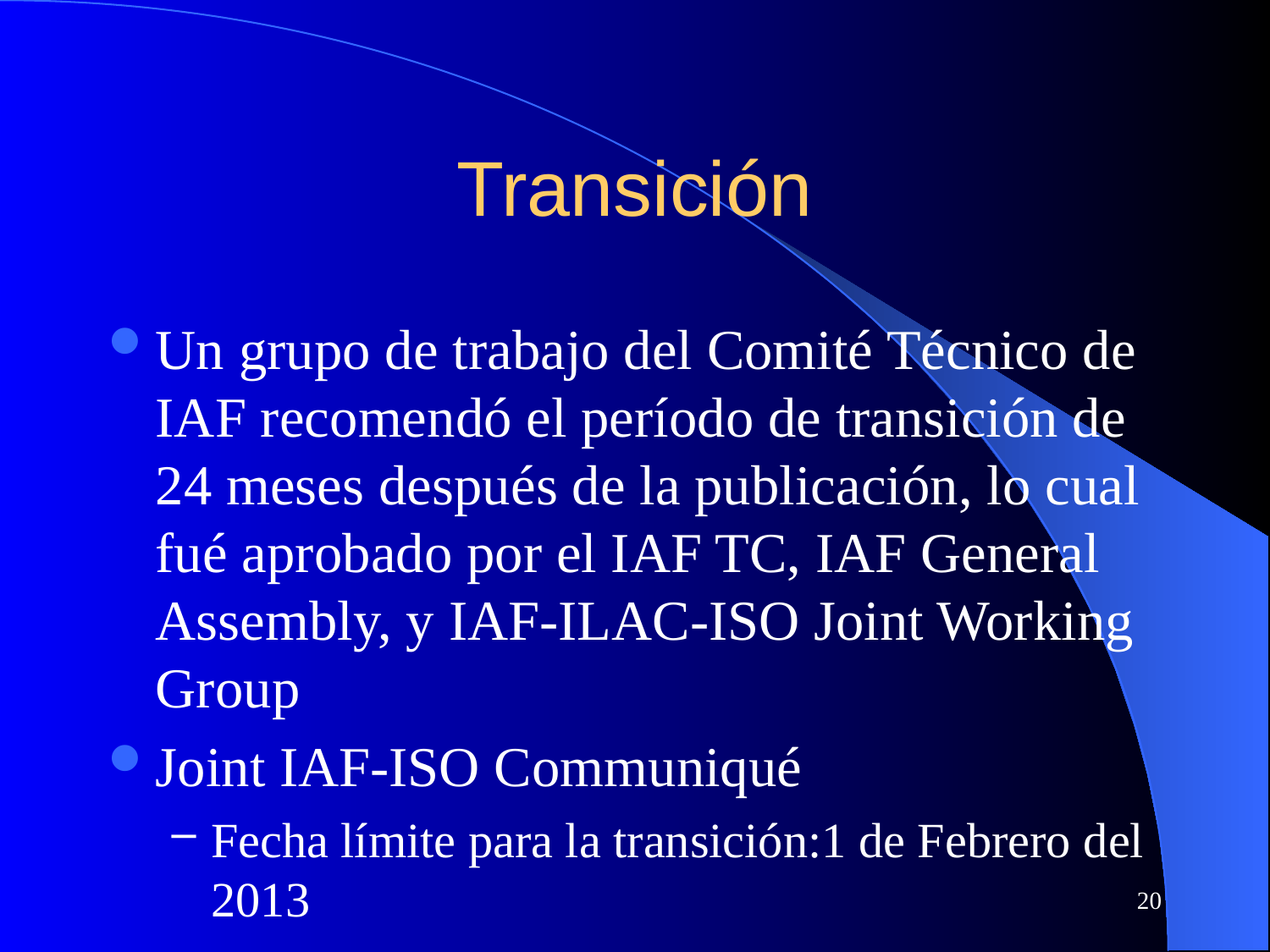

# Transición
Un grupo de trabajo del Comité Técnico de IAF recomendó el período de transición de 24 meses después de la publicación, lo cual fué aprobado por el IAF TC, IAF General Assembly, y IAF-ILAC-ISO Joint Working Group
Joint IAF-ISO Communiqué
Fecha límite para la transición:1 de Febrero del 2013
20